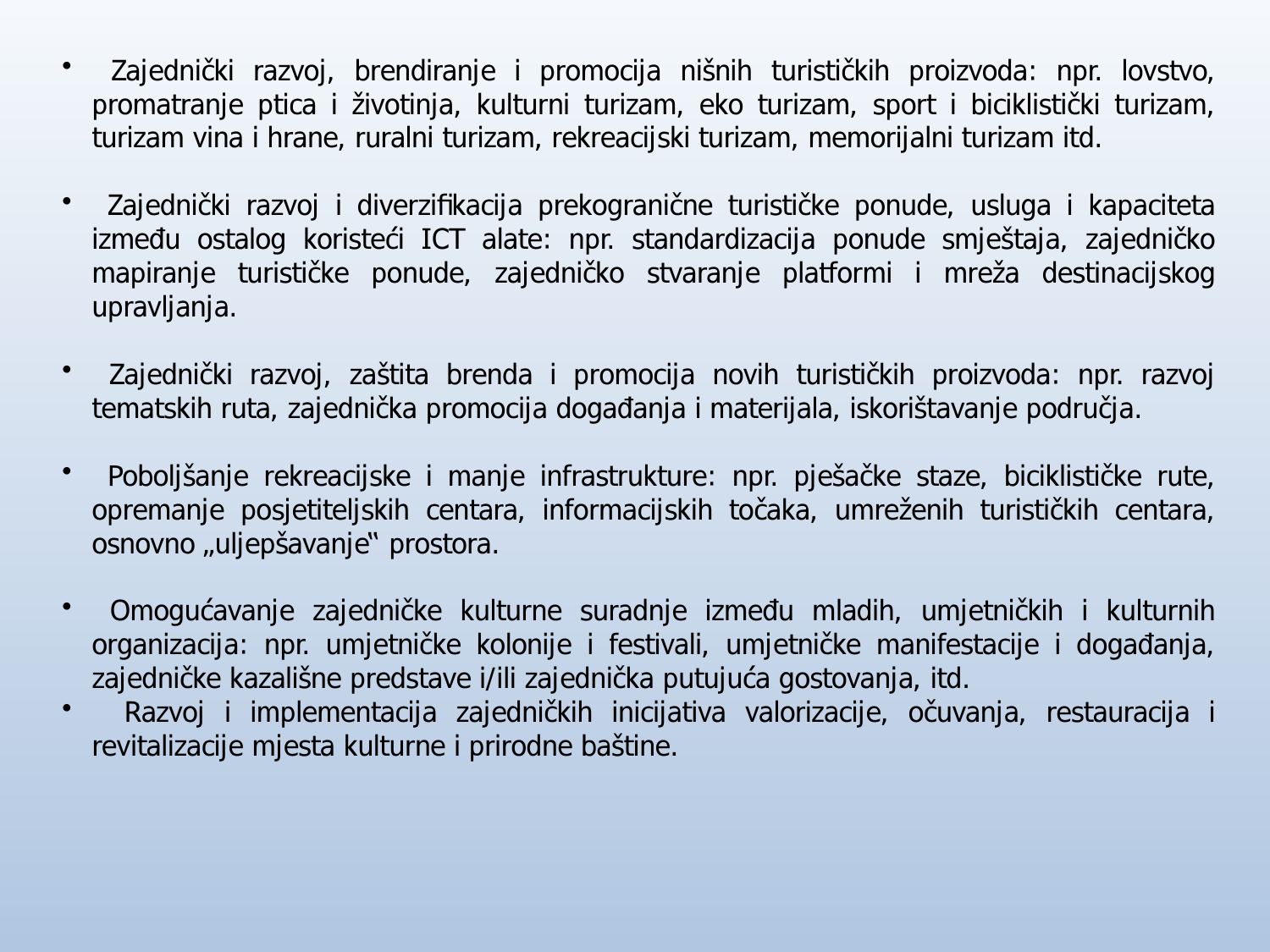

Zajednički razvoj, brendiranje i promocija nišnih turističkih proizvoda: npr. lovstvo, promatranje ptica i životinja, kulturni turizam, eko turizam, sport i biciklistički turizam, turizam vina i hrane, ruralni turizam, rekreacijski turizam, memorijalni turizam itd.

 Zajednički razvoj i diverzifikacija prekogranične turističke ponude, usluga i kapaciteta između ostalog koristeći ICT alate: npr. standardizacija ponude smještaja, zajedničko mapiranje turističke ponude, zajedničko stvaranje platformi i mreža destinacijskog upravljanja.

 Zajednički razvoj, zaštita brenda i promocija novih turističkih proizvoda: npr. razvoj tematskih ruta, zajednička promocija događanja i materijala, iskorištavanje područja.

 Poboljšanje rekreacijske i manje infrastrukture: npr. pješačke staze, biciklističke rute, opremanje posjetiteljskih centara, informacijskih točaka, umreženih turističkih centara, osnovno „uljepšavanje“ prostora.

 Omogućavanje zajedničke kulturne suradnje između mladih, umjetničkih i kulturnih organizacija: npr. umjetničke kolonije i festivali, umjetničke manifestacije i događanja, zajedničke kazališne predstave i/ili zajednička putujuća gostovanja, itd.
  Razvoj i implementacija zajedničkih inicijativa valorizacije, očuvanja, restauracija i revitalizacije mjesta kulturne i prirodne baštine.